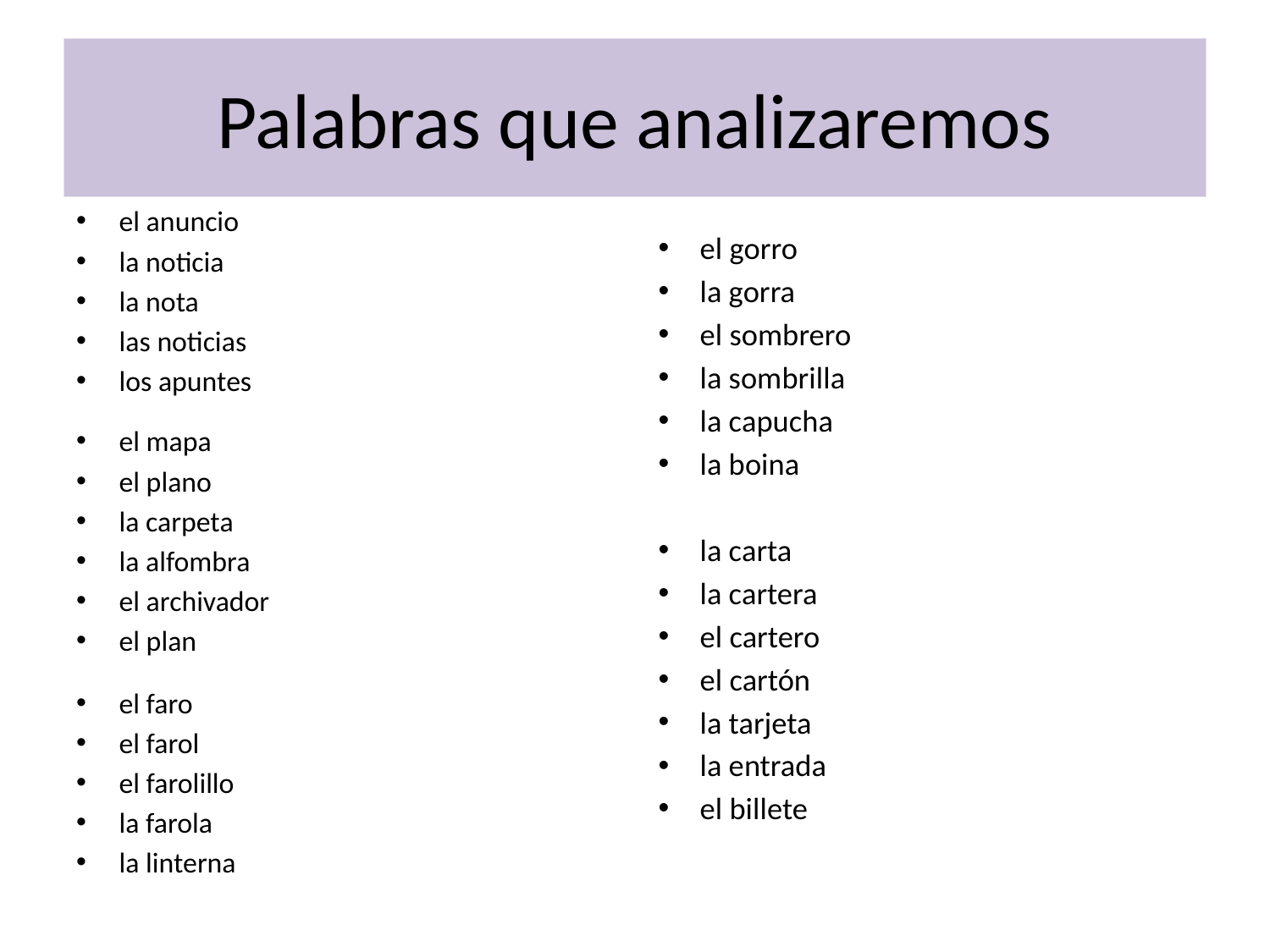

# Palabras que analizaremos
el anuncio
la noticia
la nota
las noticias
los apuntes

el mapa
el plano
la carpeta
la alfombra
el archivador
el plan

el faro
el farol
el farolillo
la farola
la linterna

el gorro
la gorra
el sombrero
la sombrilla
la capucha
la boina

la carta
la cartera
el cartero
el cartón
la tarjeta
la entrada
el billete